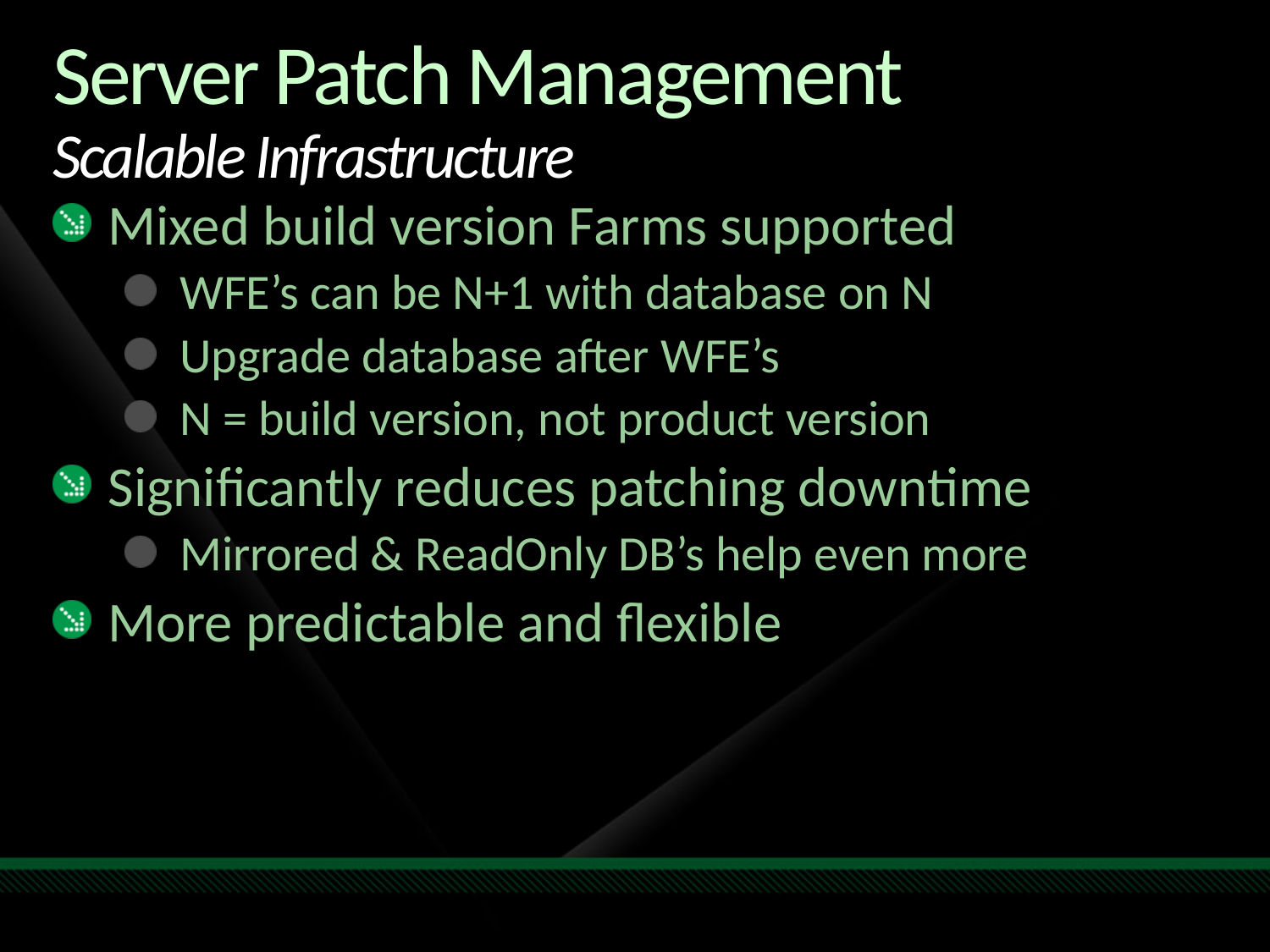

# Server Patch Management Scalable Infrastructure
Mixed build version Farms supported
WFE’s can be N+1 with database on N
Upgrade database after WFE’s
N = build version, not product version
Significantly reduces patching downtime
Mirrored & ReadOnly DB’s help even more
More predictable and flexible